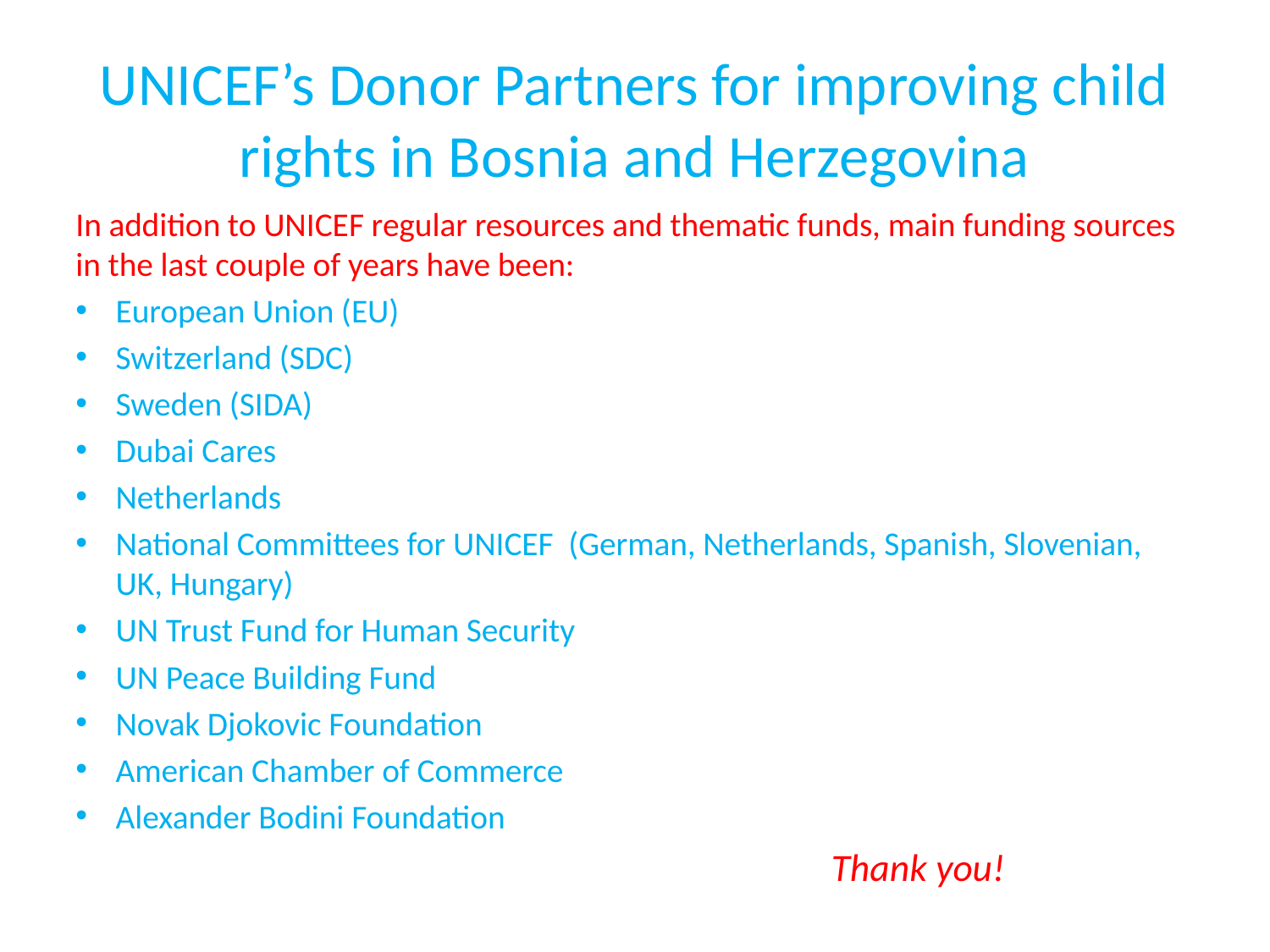

# UNICEF’s Donor Partners for improving child rights in Bosnia and Herzegovina
In addition to UNICEF regular resources and thematic funds, main funding sources in the last couple of years have been:
European Union (EU)
Switzerland (SDC)
Sweden (SIDA)
Dubai Cares
Netherlands
National Committees for UNICEF  (German, Netherlands, Spanish, Slovenian, UK, Hungary)
UN Trust Fund for Human Security
UN Peace Building Fund
Novak Djokovic Foundation
American Chamber of Commerce
Alexander Bodini Foundation
                                                                                                      Thank you!